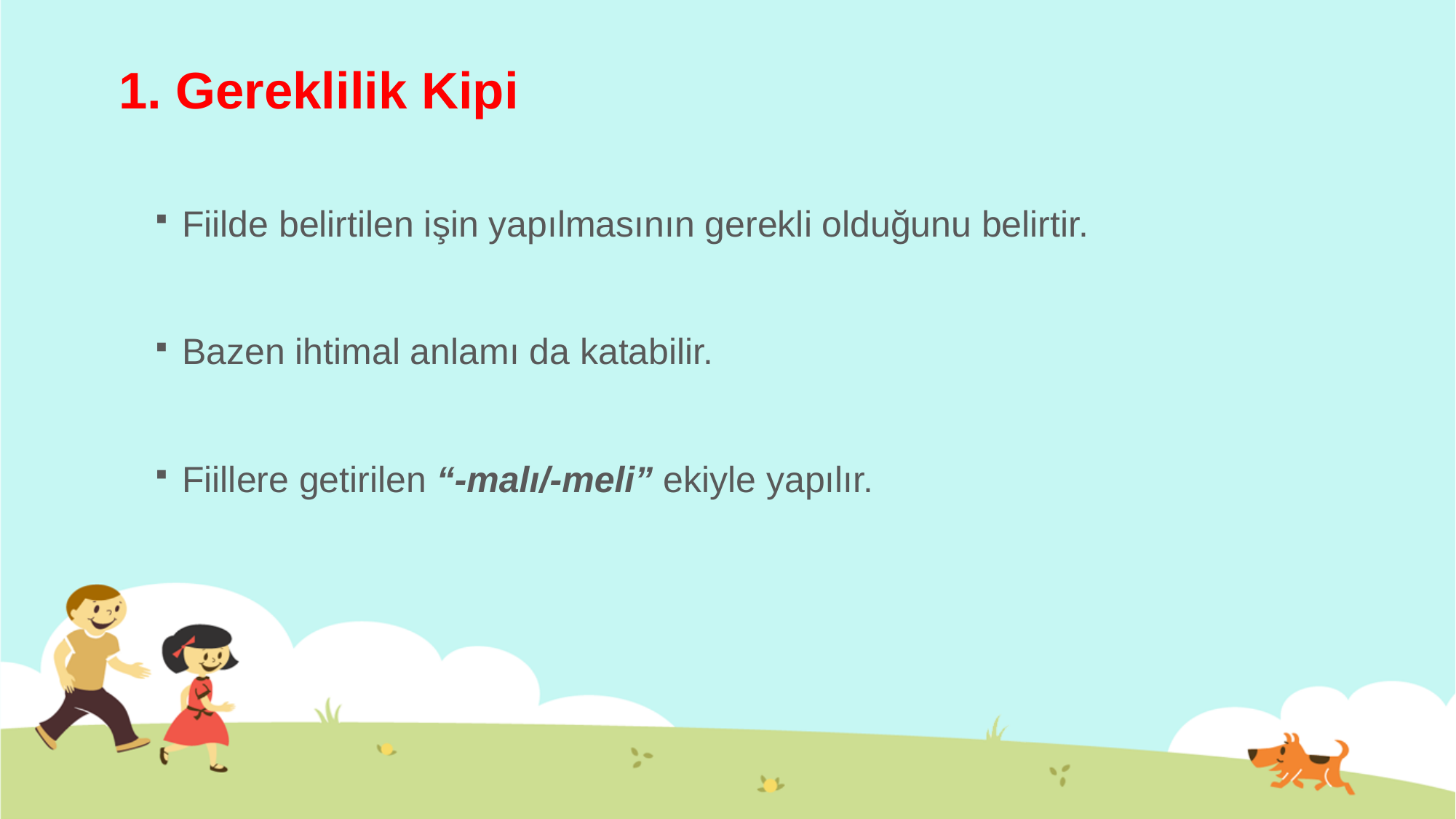

# 1. Gereklilik Kipi
Fiilde belirtilen işin yapılmasının gerekli olduğunu belirtir.
Bazen ihtimal anlamı da katabilir.
Fiillere getirilen “-malı/-meli” ekiyle yapılır.